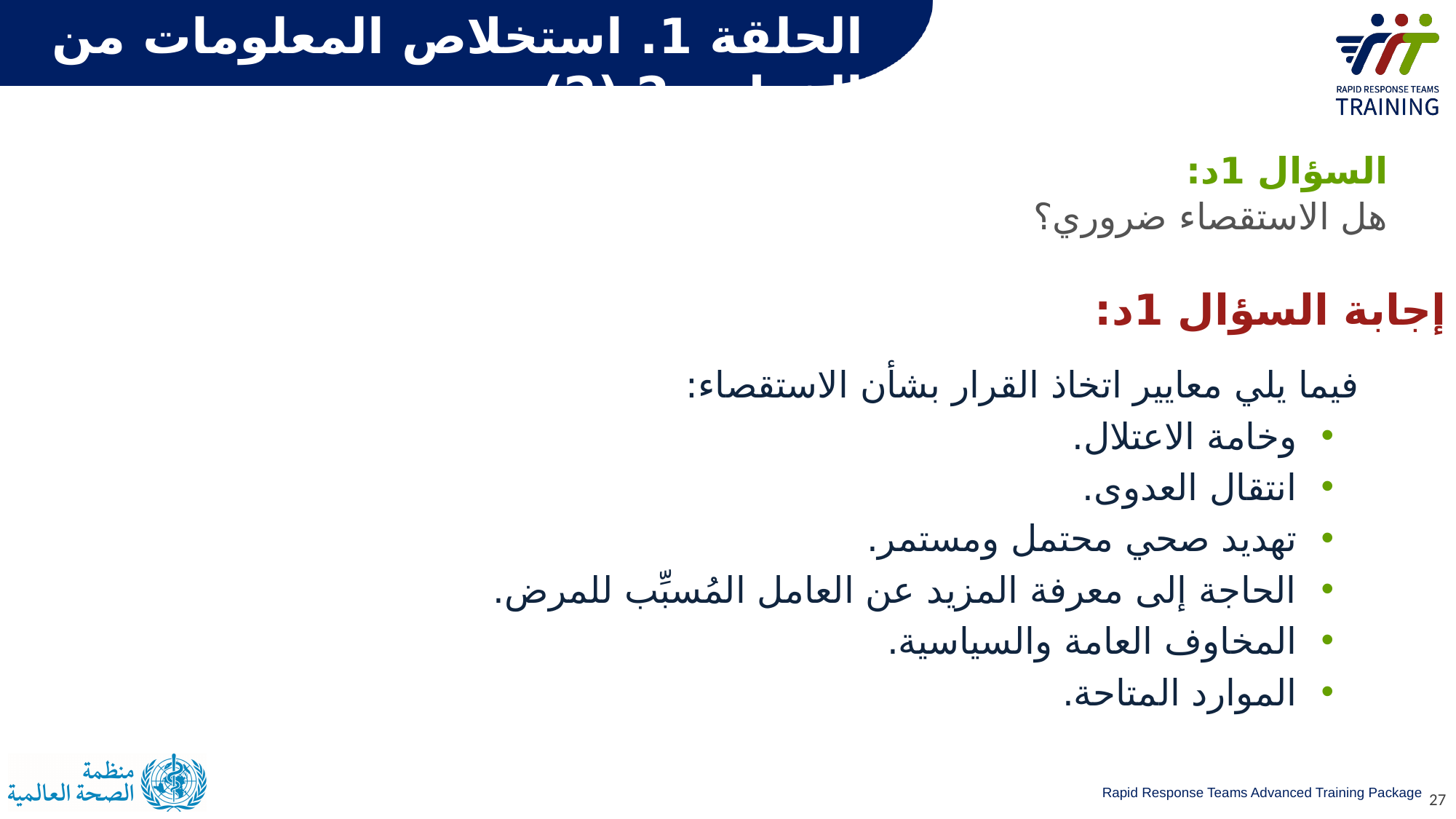

الحلقة 1. استخلاص المعلومات من الخطوة 2 (2)
السؤال 1د:
هل الاستقصاء ضروري؟

إجابة السؤال 1د:
فيما يلي معايير اتخاذ القرار بشأن الاستقصاء:
وخامة الاعتلال.
انتقال العدوى.
تهديد صحي محتمل ومستمر.
الحاجة إلى معرفة المزيد عن العامل المُسبِّب للمرض.
المخاوف العامة والسياسية.
الموارد المتاحة.